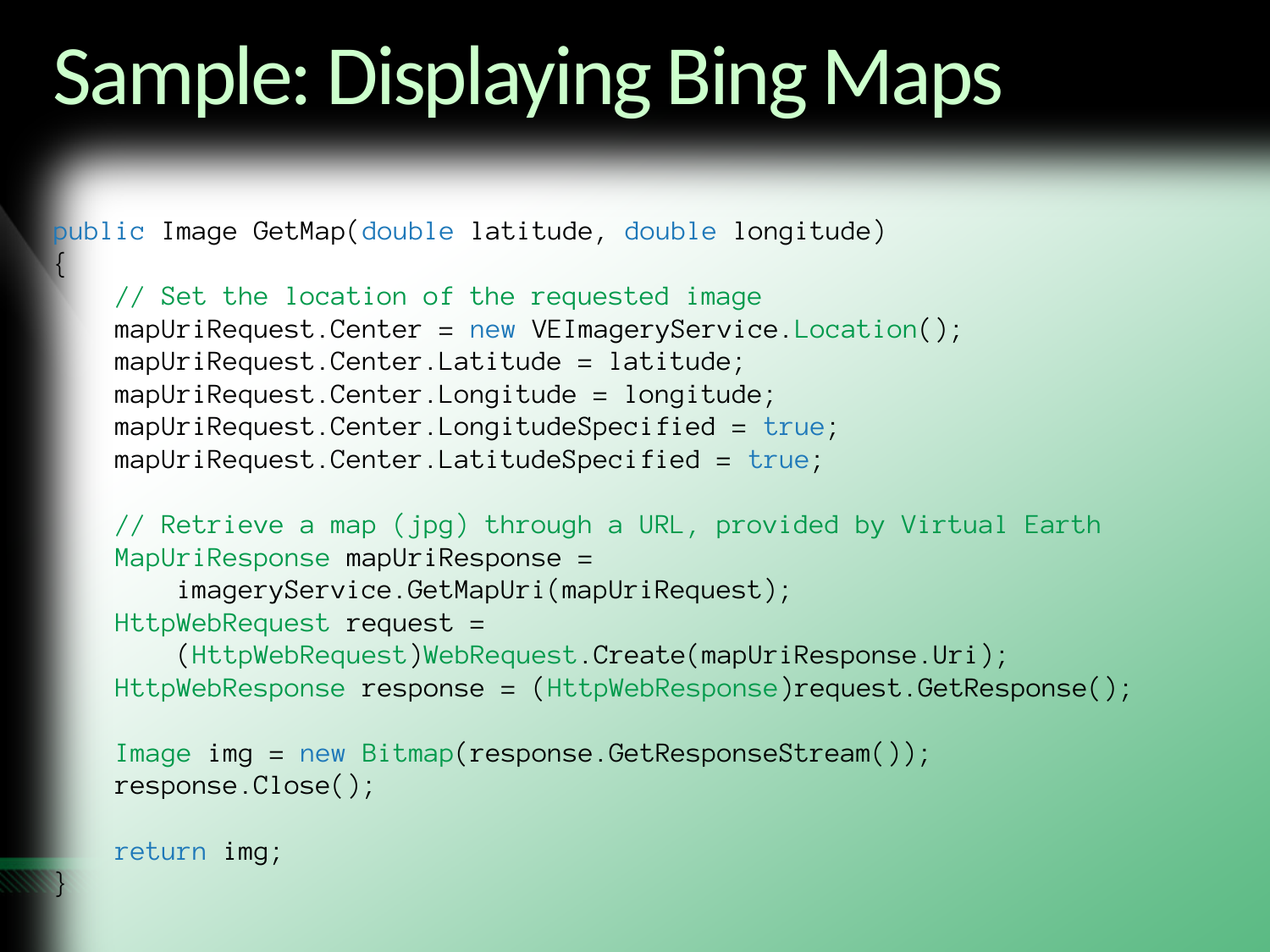

# Sample: Displaying Bing Maps
public Image GetMap(double latitude, double longitude)
{
    // Set the location of the requested image
    mapUriRequest.Center = new VEImageryService.Location();
    mapUriRequest.Center.Latitude = latitude;
    mapUriRequest.Center.Longitude = longitude;
    mapUriRequest.Center.LongitudeSpecified = true;
    mapUriRequest.Center.LatitudeSpecified = true;

    // Retrieve a map (jpg) through a URL, provided by Virtual Earth
    MapUriResponse mapUriResponse =
        imageryService.GetMapUri(mapUriRequest);
    HttpWebRequest request =
        (HttpWebRequest)WebRequest.Create(mapUriResponse.Uri);
    HttpWebResponse response = (HttpWebResponse)request.GetResponse();

    Image img = new Bitmap(response.GetResponseStream());
    response.Close();

    return img;
}